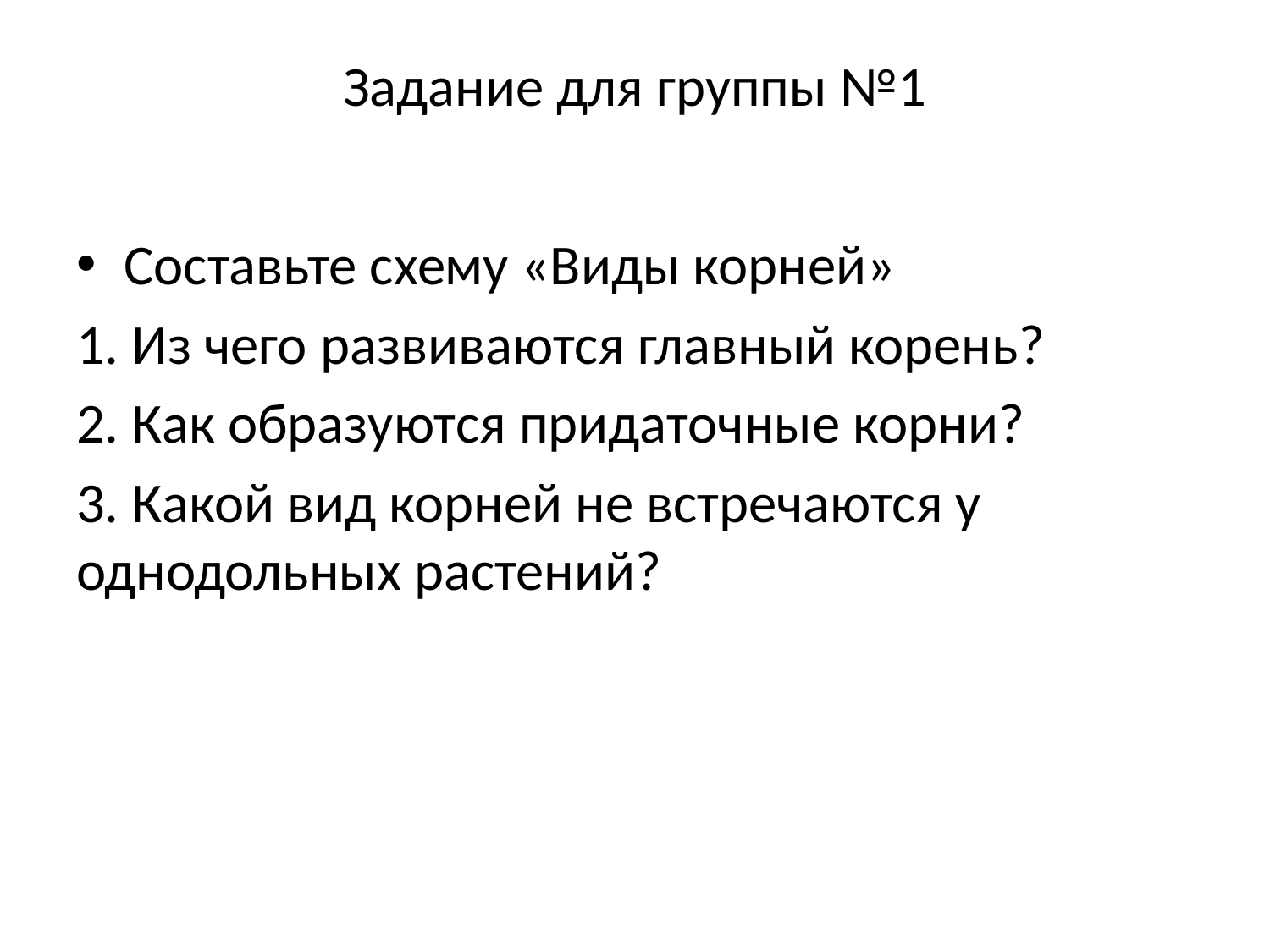

# Задание для группы №1
Составьте схему «Виды корней»
1. Из чего развиваются главный корень?
2. Как образуются придаточные корни?
3. Какой вид корней не встречаются у однодольных растений?